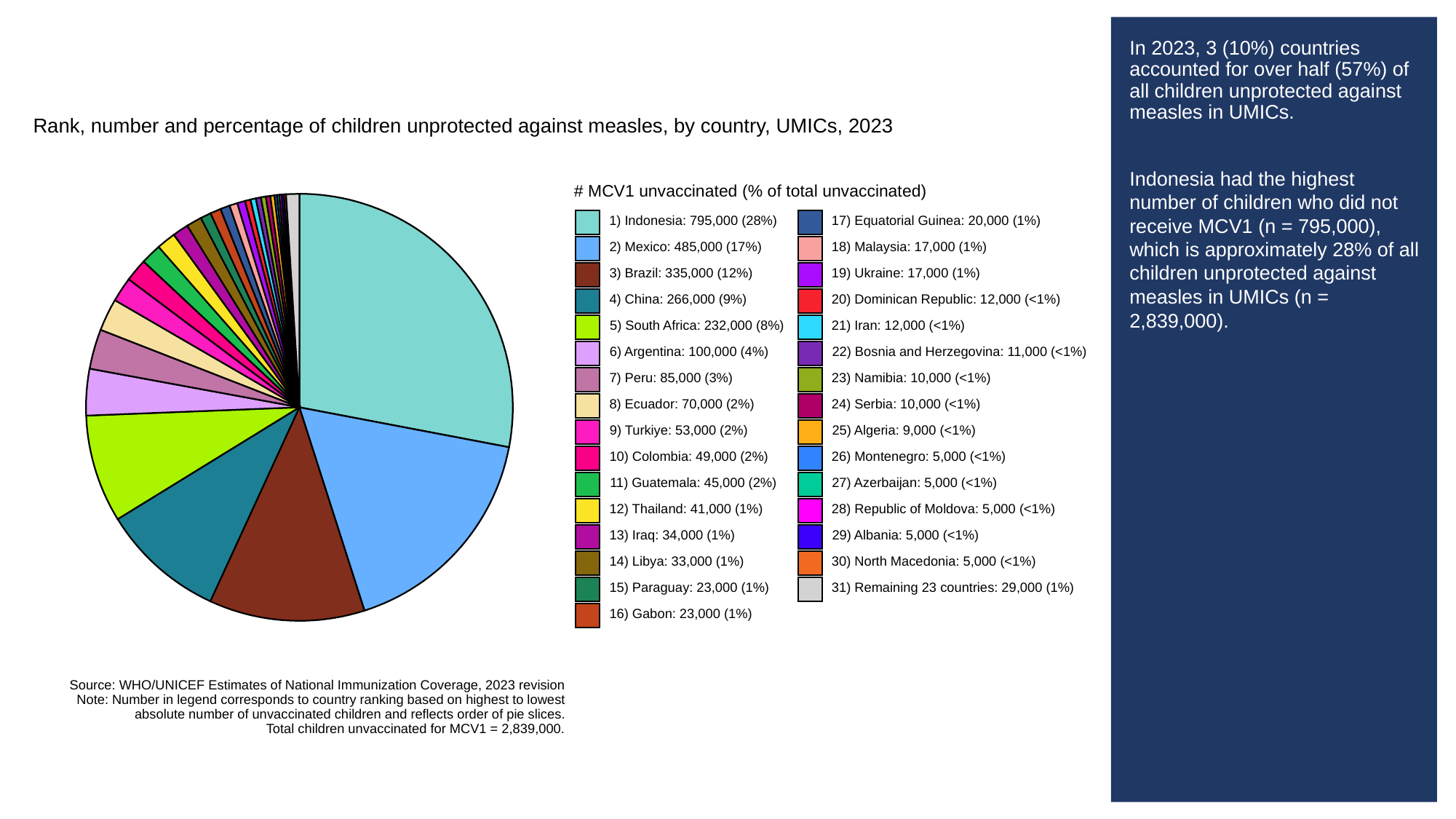

# In 2023, 3 (10%) countries accounted for over half (57%) of all children unprotected against measles in UMICs.

Indonesia had the highest number of children who did not receive MCV1 (n = 795,000), which is approximately 28% of all children unprotected against measles in UMICs (n = 2,839,000).

Rank, number and percentage of children unprotected against measles, by country, UMICs, 2023
# MCV1 unvaccinated (% of total unvaccinated)

1) Indonesia: 795,000 (28%)
17) Equatorial Guinea: 20,000 (1%)

2) Mexico: 485,000 (17%)
18) Malaysia: 17,000 (1%)

3) Brazil: 335,000 (12%)
19) Ukraine: 17,000 (1%)

4) China: 266,000 (9%)
20) Dominican Republic: 12,000 (<1%)

5) South Africa: 232,000 (8%)
21) Iran: 12,000 (<1%)

6) Argentina: 100,000 (4%)
22) Bosnia and Herzegovina: 11,000 (<1%)

7) Peru: 85,000 (3%)
23) Namibia: 10,000 (<1%)

8) Ecuador: 70,000 (2%)
24) Serbia: 10,000 (<1%)

9) Turkiye: 53,000 (2%)
25) Algeria: 9,000 (<1%)

10) Colombia: 49,000 (2%)
26) Montenegro: 5,000 (<1%)

11) Guatemala: 45,000 (2%)
27) Azerbaijan: 5,000 (<1%)

12) Thailand: 41,000 (1%)
28) Republic of Moldova: 5,000 (<1%)

13) Iraq: 34,000 (1%)
29) Albania: 5,000 (<1%)

14) Libya: 33,000 (1%)
30) North Macedonia: 5,000 (<1%)

15) Paraguay: 23,000 (1%)
31) Remaining 23 countries: 29,000 (1%)

16) Gabon: 23,000 (1%)
Source: WHO/UNICEF Estimates of National Immunization Coverage, 2023 revision
Note: Number in legend corresponds to country ranking based on highest to lowest
absolute number of unvaccinated children and reflects order of pie slices.
Total children unvaccinated for MCV1 = 2,839,000.